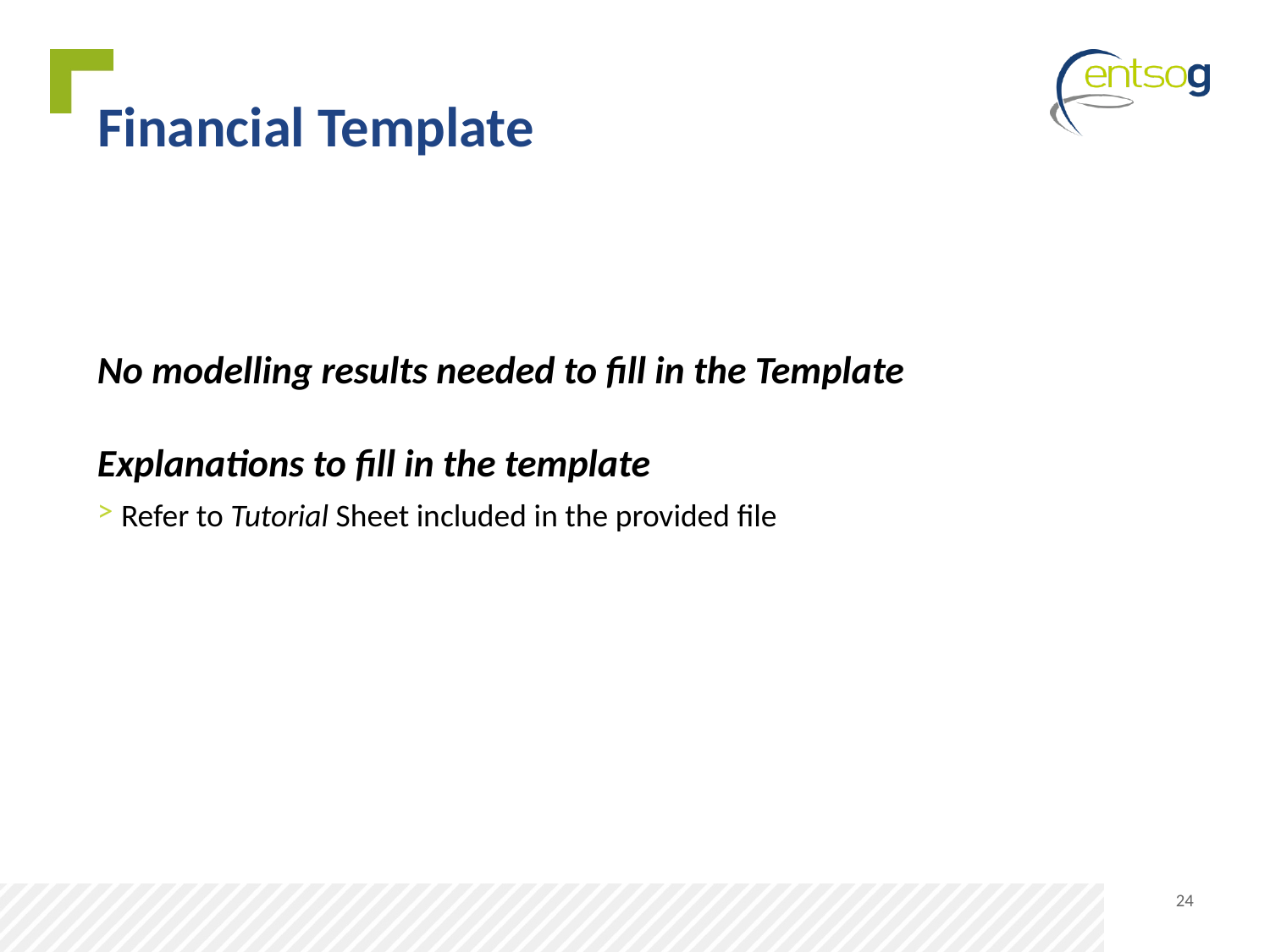

# Financial Template
No modelling results needed to fill in the Template

Explanations to fill in the template
Refer to Tutorial Sheet included in the provided file
24